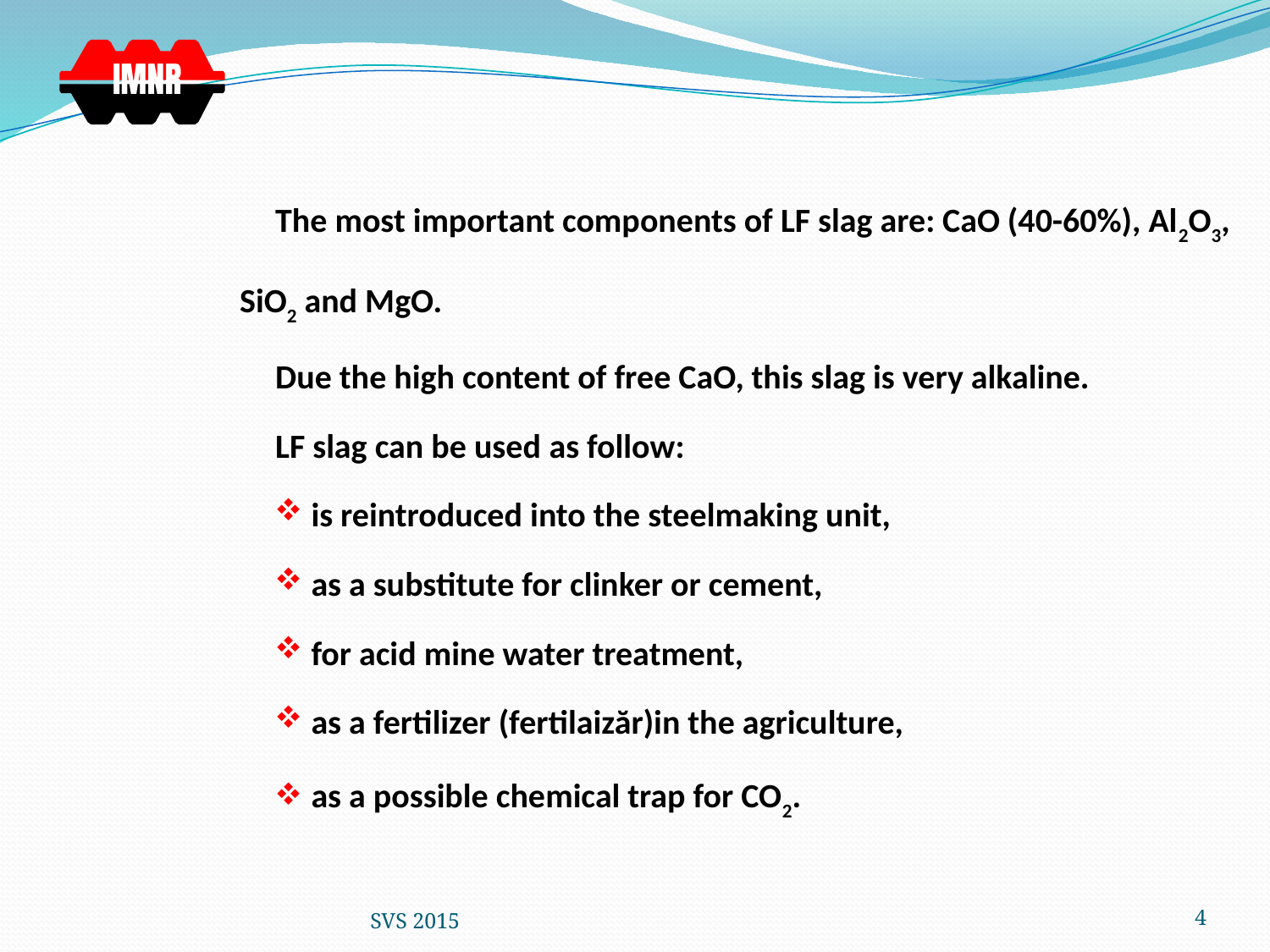

IMNR
The most important components of LF slag are: CaO (40-60%), Al2O3, SiO2 and MgO.
Due the high content of free CaO, this slag is very alkaline.
LF slag can be used as follow:
is reintroduced into the steelmaking unit,
as a substitute for clinker or cement,
for acid mine water treatment,
as a fertilizer (fertilaizăr)in the agriculture,
as a possible chemical trap for CO2.

SVS 2015
4